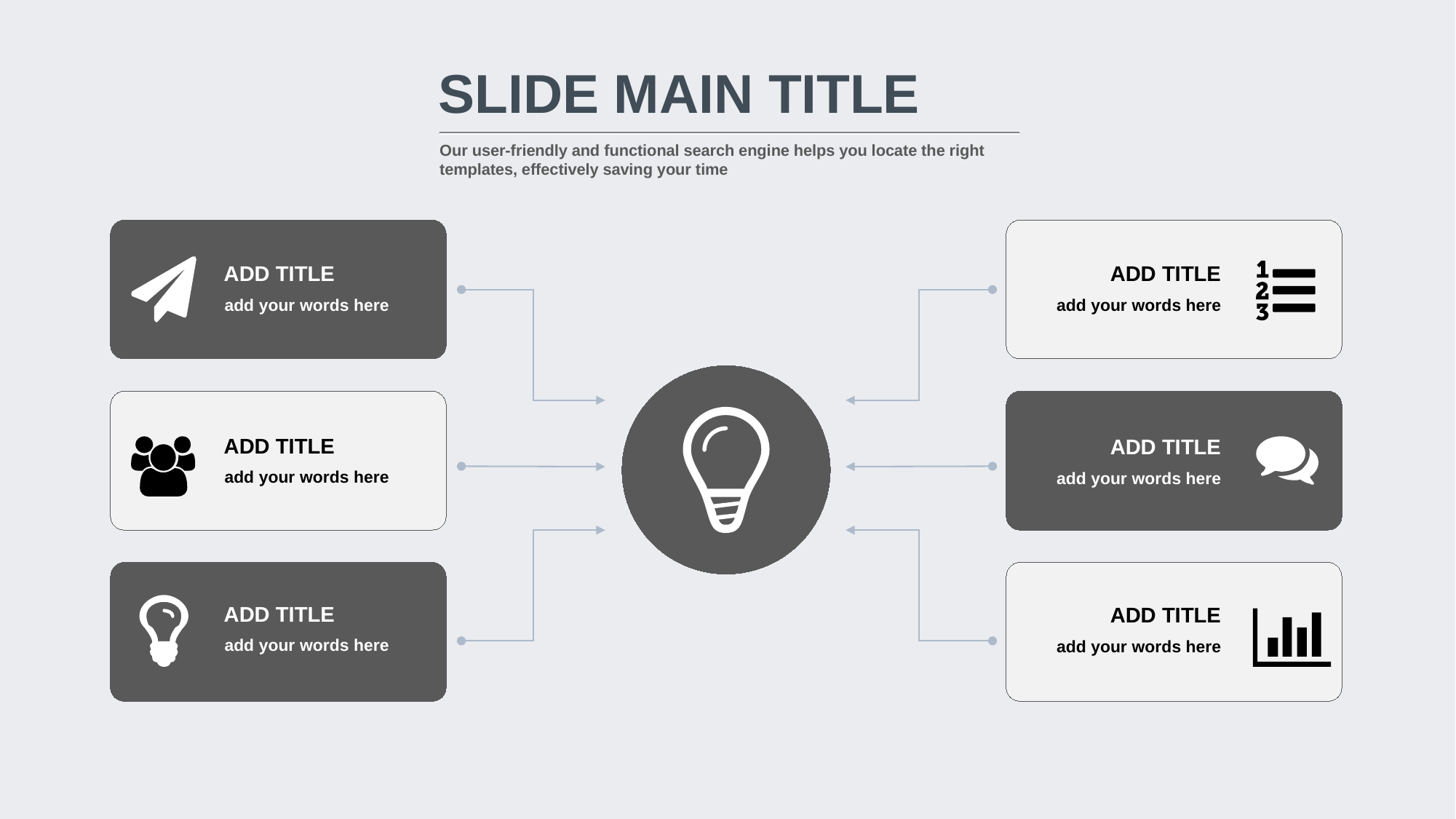

SLIDE MAIN TITLE
Our user-friendly and functional search engine helps you locate the right templates, effectively saving your time

ADD TITLE
ADD TITLE

add your words here
add your words here

ADD TITLE
ADD TITLE

add your words here
add your words here

ADD TITLE
ADD TITLE

add your words here
add your words here